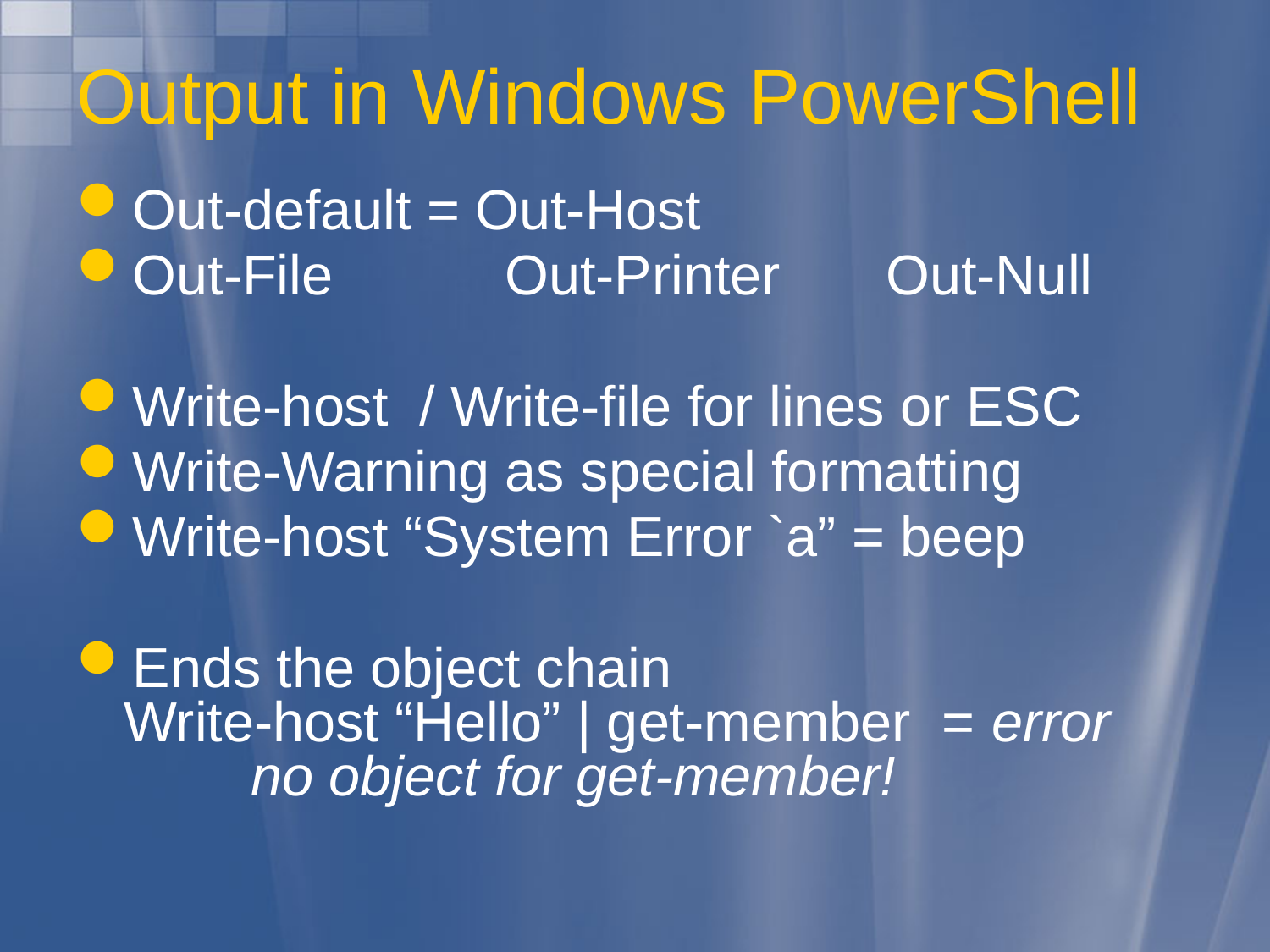

# Output in Windows PowerShell
Out-default = Out-Host
Out-File		Out-Printer	Out-Null

Write-host  / Write-file for lines or ESC
Write-Warning as special formatting
Write-host “System Error `a” = beep

Ends the object chain
Write-host “Hello” | get-member  = error
	no object for get-member!